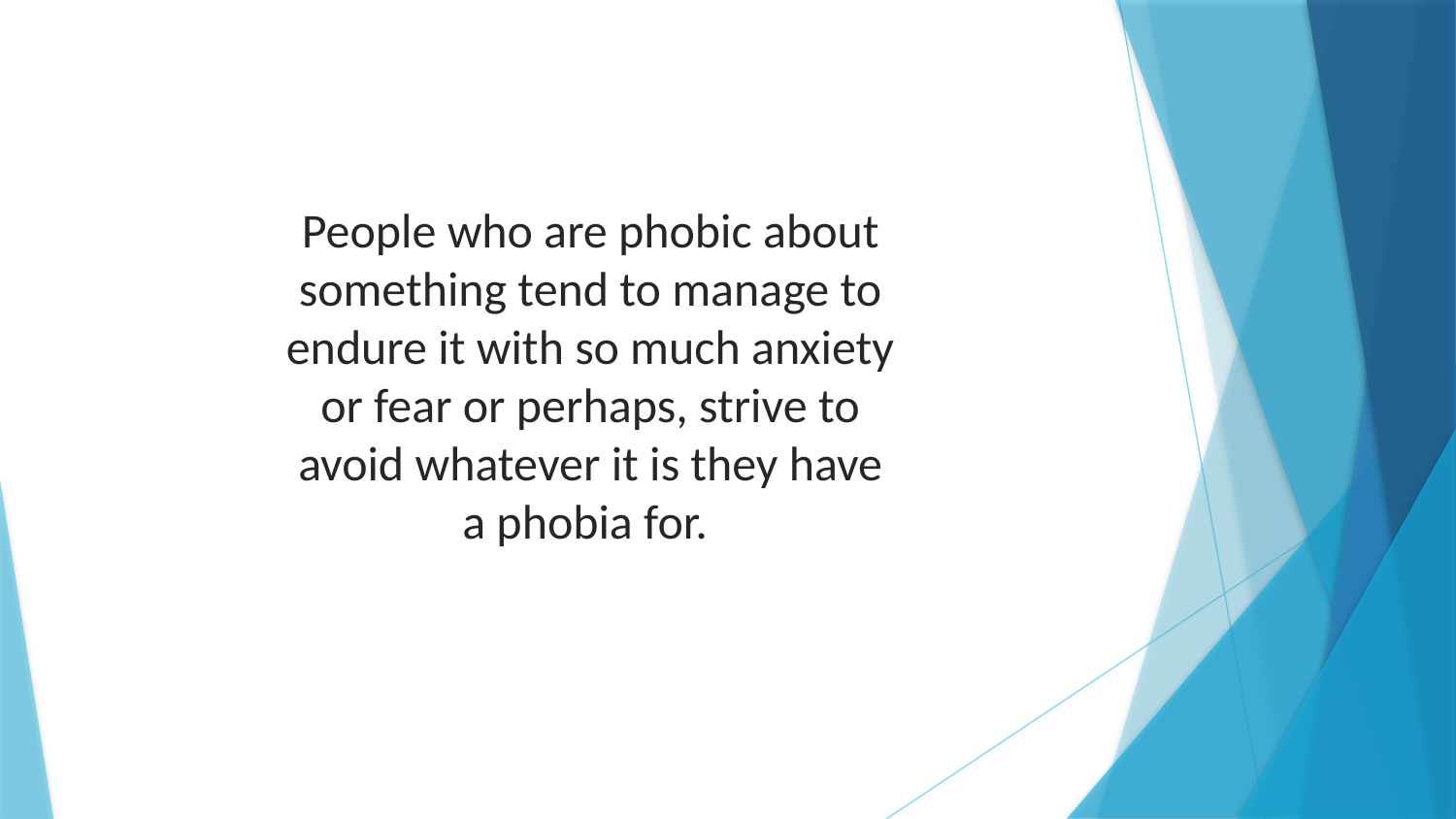

People who are phobic about something tend to manage to endure it with so much anxiety or fear or perhaps, strive to avoid whatever it is they have a phobia for.